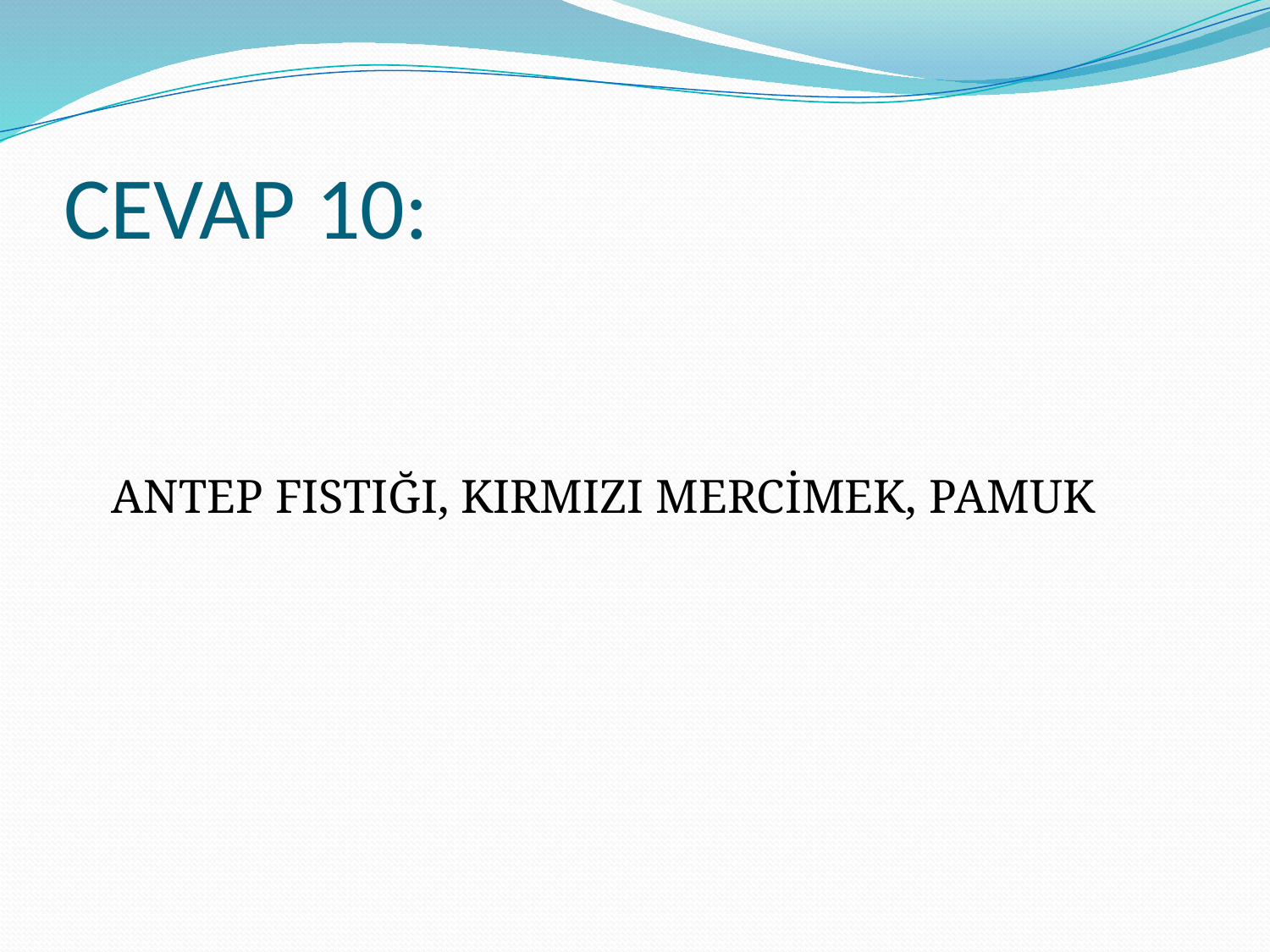

# CEVAP 10:

   ANTEP FISTIĞI, KIRMIZI MERCİMEK, PAMUK